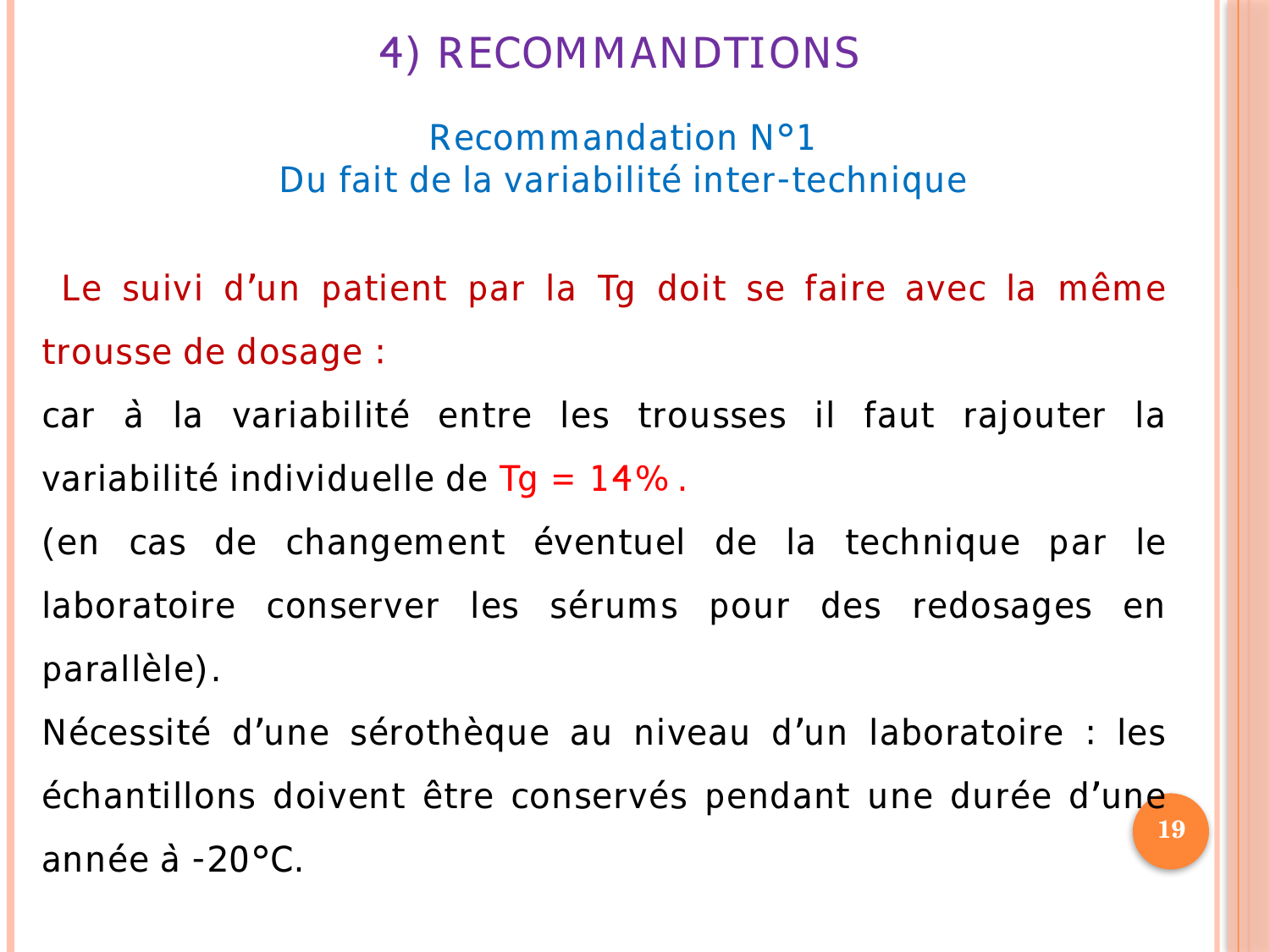

4) RECOMMANDTIONS
Recommandation N°1
Du fait de la variabilité inter-technique

 Le suivi d’un patient par la Tg doit se faire avec la même trousse de dosage :
car à la variabilité entre les trousses il faut rajouter la variabilité individuelle de Tg = 14%.
(en cas de changement éventuel de la technique par le laboratoire conserver les sérums pour des redosages en parallèle).
Nécessité d’une sérothèque au niveau d’un laboratoire : les échantillons doivent être conservés pendant une durée d’une année à -20°C.
19